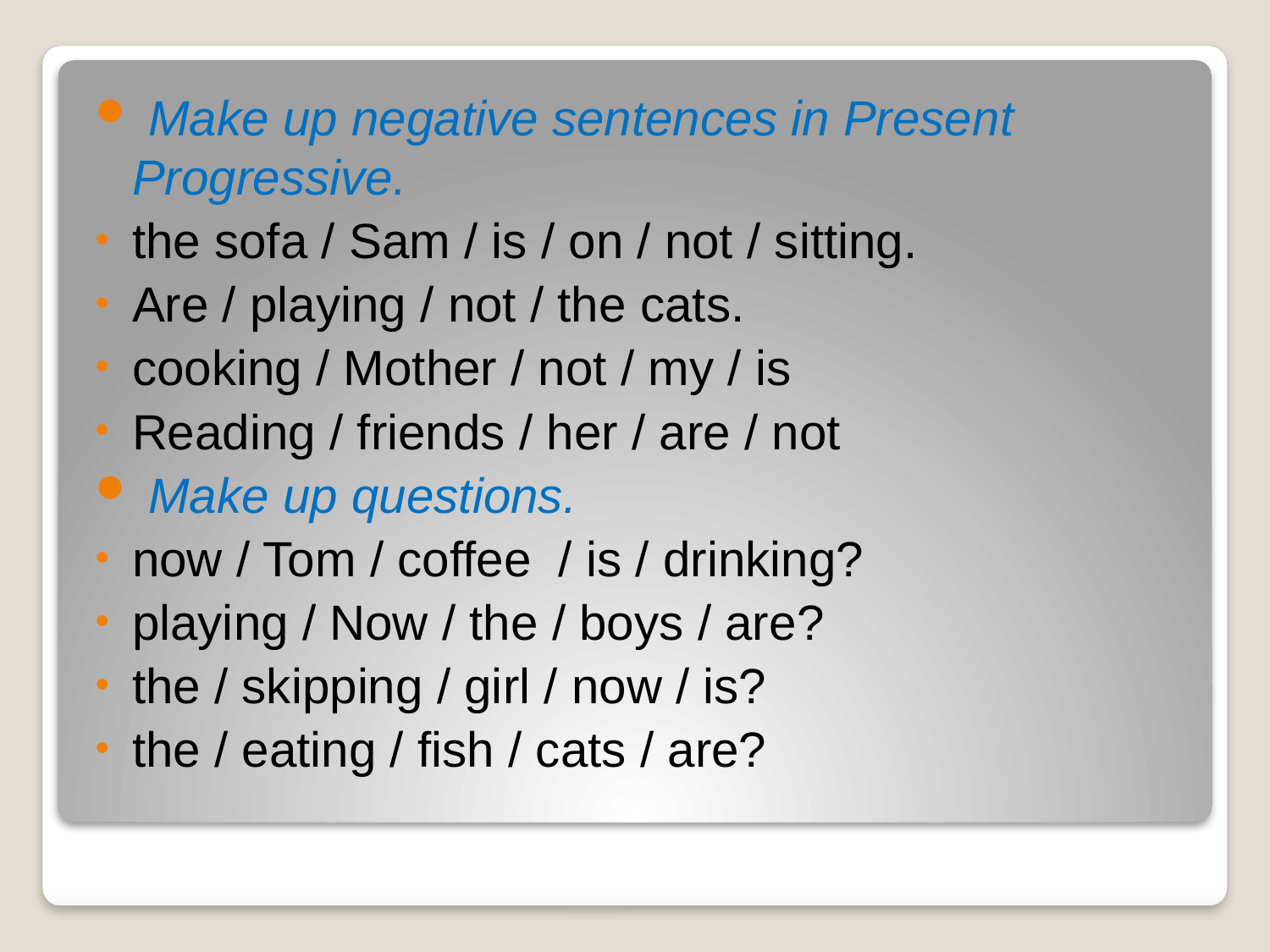

Make up negative sentences in Present Progressive.
the sofa / Sam / is / on / not / sitting.
Are / playing / not / the cats.
cooking / Mother / not / my / is
Reading / friends / her / are / not
 Make up questions.
now / Tom / coffee  / is / drinking?
playing / Now / the / boys / are?
the / skipping / girl / now / is?
the / eating / fish / cats / are?